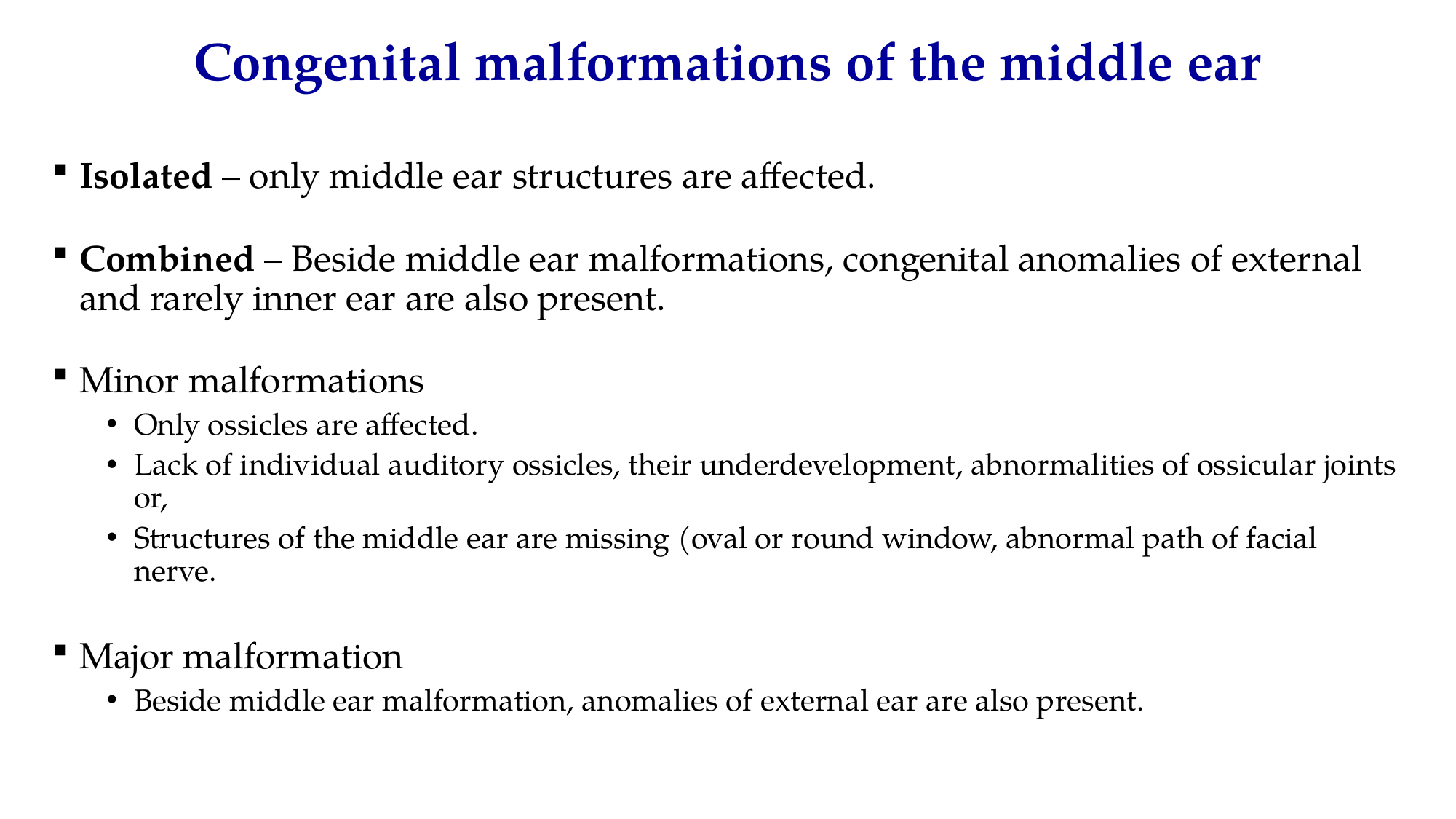

Congenital malformations of the middle ear
Isolated – only middle ear structures are affected.

Combined – Beside middle ear malformations, congenital anomalies of external and rarely inner ear are also present.

Minor malformations
Only ossicles are affected.
Lack of individual auditory ossicles, their underdevelopment, abnormalities of ossicular joints or,
Structures of the middle ear are missing (oval or round window, abnormal path of facial nerve.

Major malformation
Beside middle ear malformation, anomalies of external ear are also present.